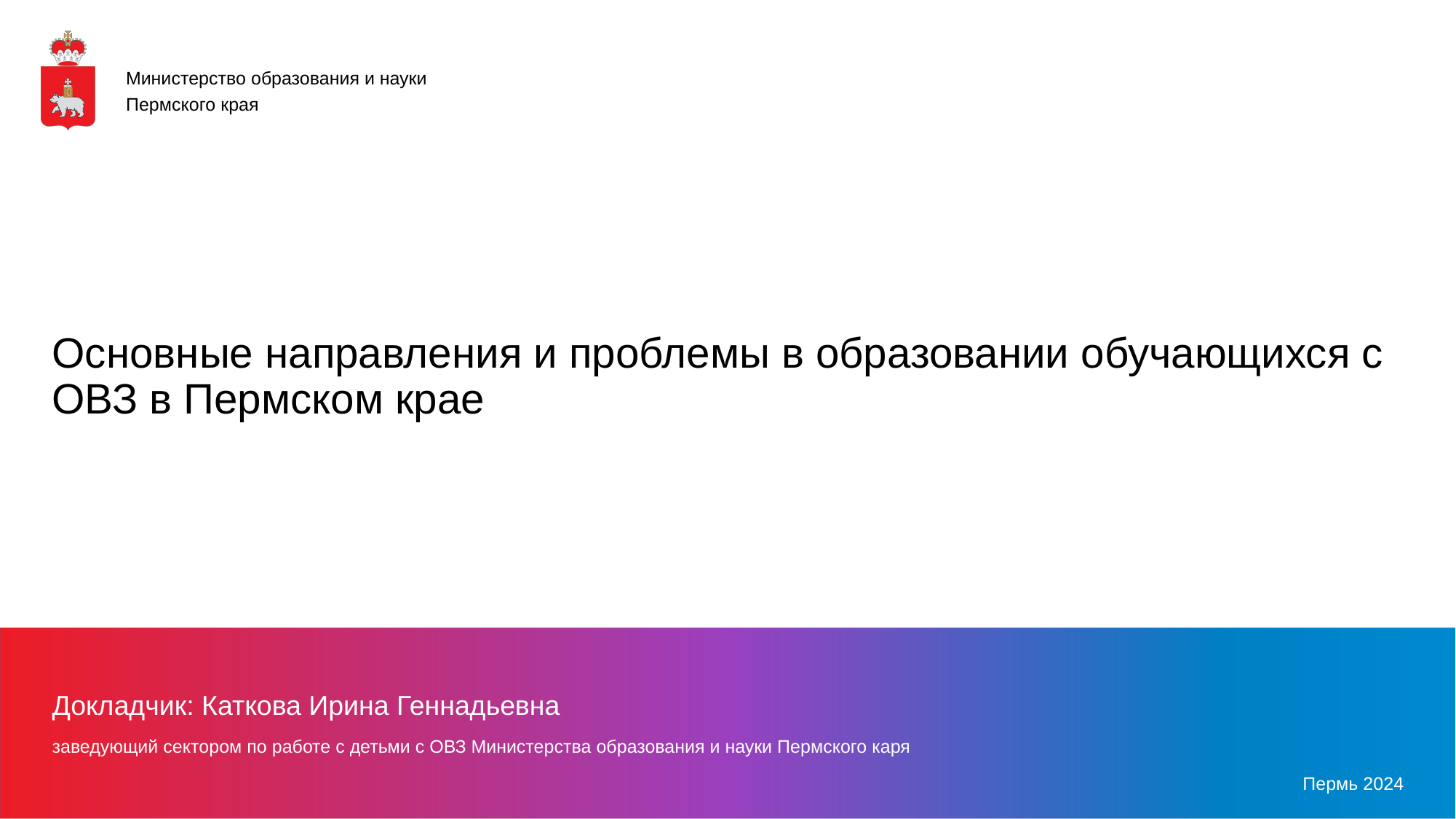

Министерство образования и науки Пермского края
Основные направления и проблемы в образовании обучающихся с ОВЗ в Пермском крае
Докладчик: Каткова Ирина Геннадьевна
заведующий сектором по работе с детьми с ОВЗ Министерства образования и науки Пермского каря
Пермь 2024